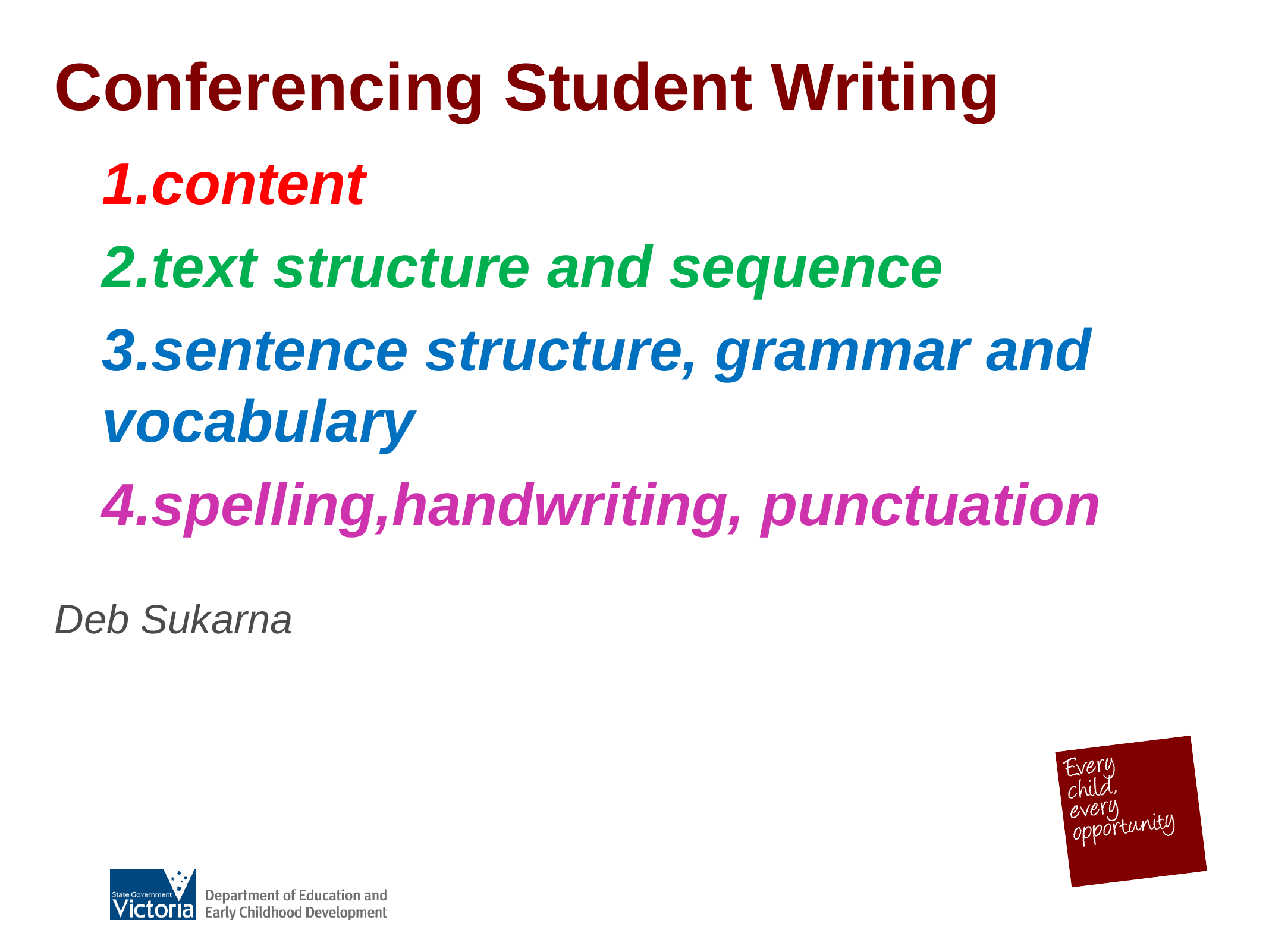

# Conferencing Student Writing
	1.content
	2.text structure and sequence
	3.sentence structure, grammar and vocabulary
	4.spelling,handwriting, punctuation

Deb Sukarna